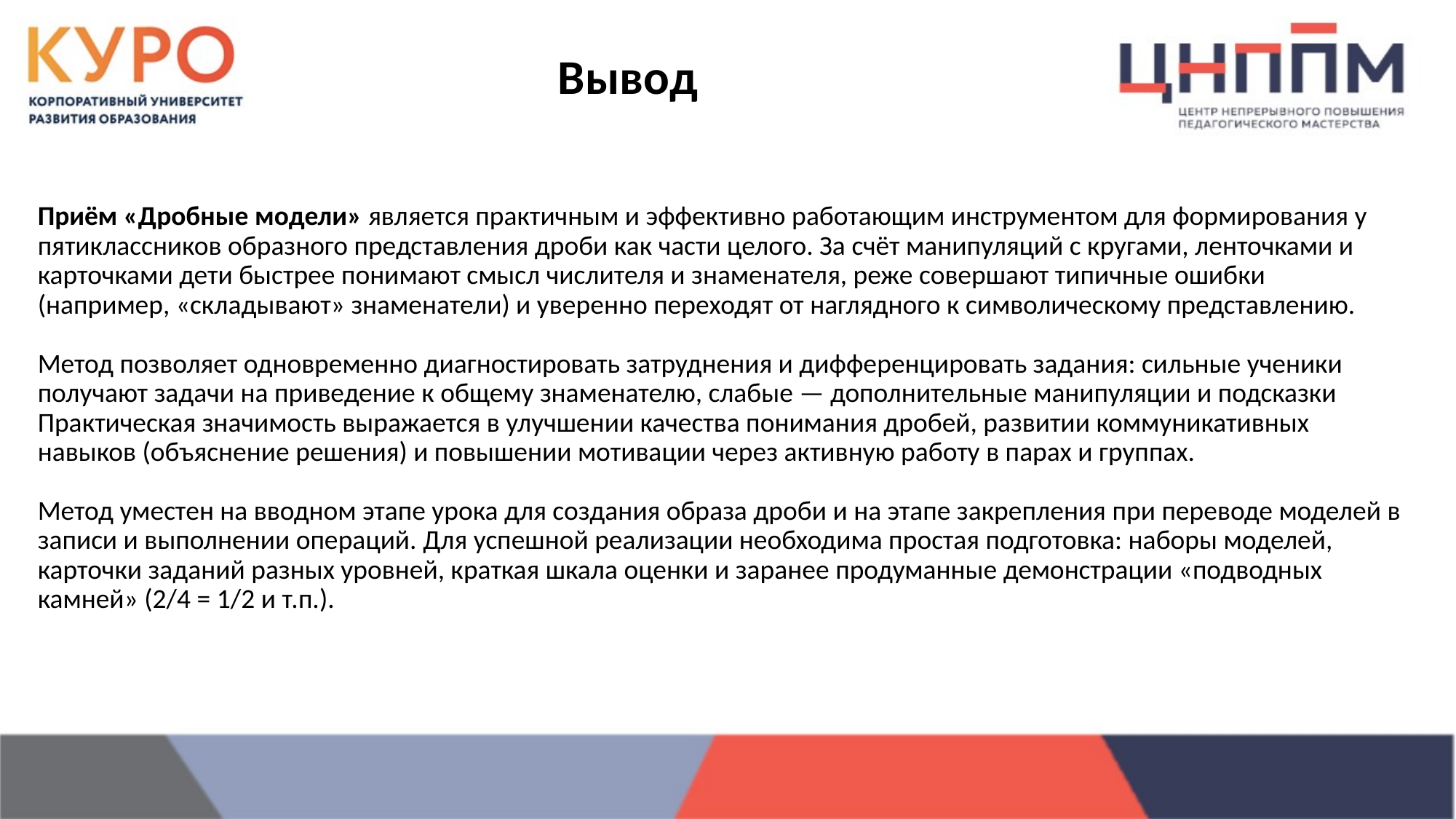

Вывод

Приём «Дробные модели» является практичным и эффективно работающим инструментом для формирования у пятиклассников образного представления дроби как части целого. За счёт манипуляций с кругами, ленточками и карточками дети быстрее понимают смысл числителя и знаменателя, реже совершают типичные ошибки (например, «складывают» знаменатели) и уверенно переходят от наглядного к символическому представлению.

Метод позволяет одновременно диагностировать затруднения и дифференцировать задания: сильные ученики получают задачи на приведение к общему знаменателю, слабые — дополнительные манипуляции и подсказки
Практическая значимость выражается в улучшении качества понимания дробей, развитии коммуникативных навыков (объяснение решения) и повышении мотивации через активную работу в парах и группах.

Метод уместен на вводном этапе урока для создания образа дроби и на этапе закрепления при переводе моделей в записи и выполнении операций. Для успешной реализации необходима простая подготовка: наборы моделей, карточки заданий разных уровней, краткая шкала оценки и заранее продуманные демонстрации «подводных камней» (2/4 = 1/2 и т.п.).